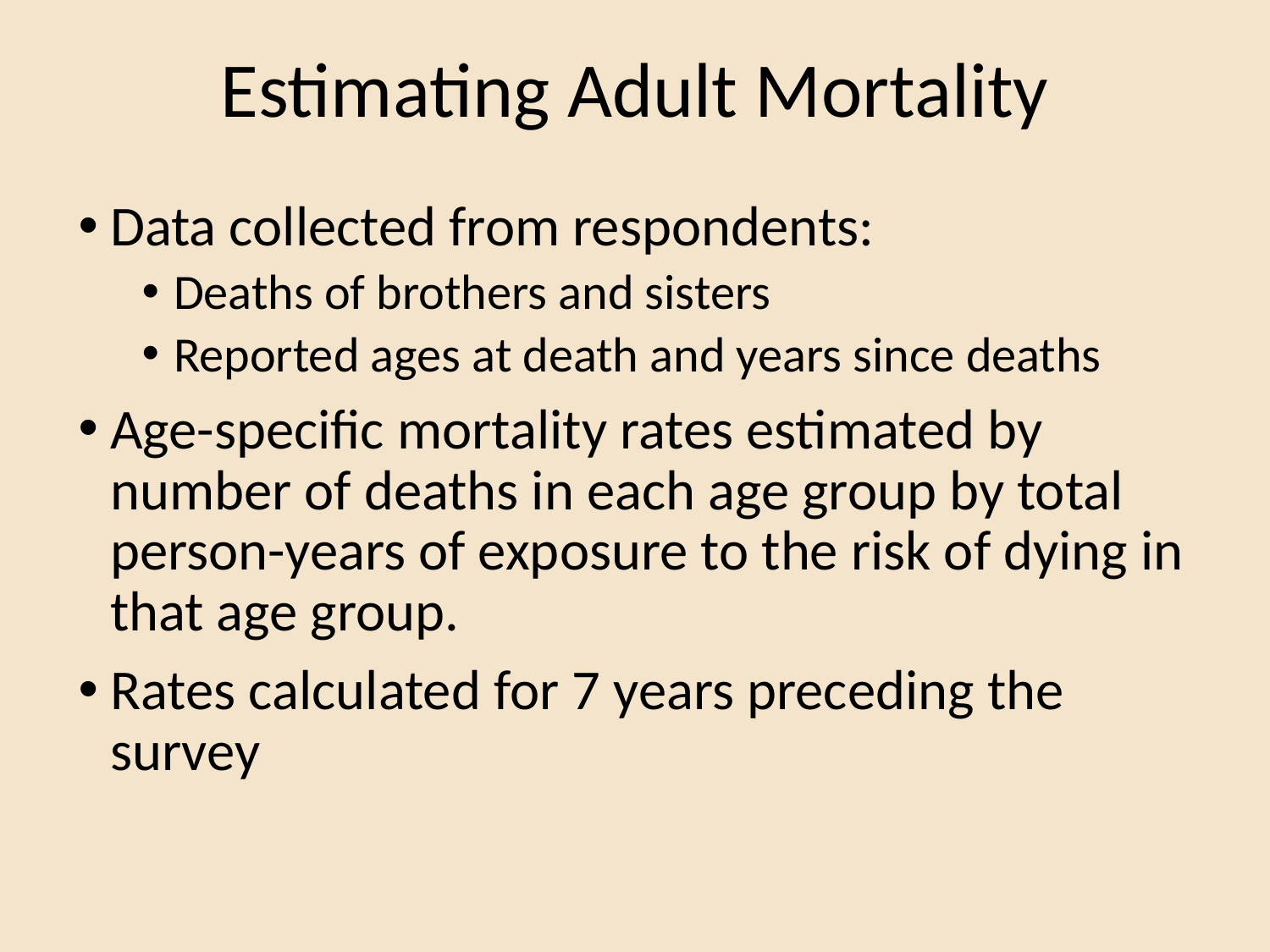

# Estimating Adult Mortality
Data collected from respondents:
Deaths of brothers and sisters
Reported ages at death and years since deaths
Age-specific mortality rates estimated by number of deaths in each age group by total person-years of exposure to the risk of dying in that age group.
Rates calculated for 7 years preceding the survey